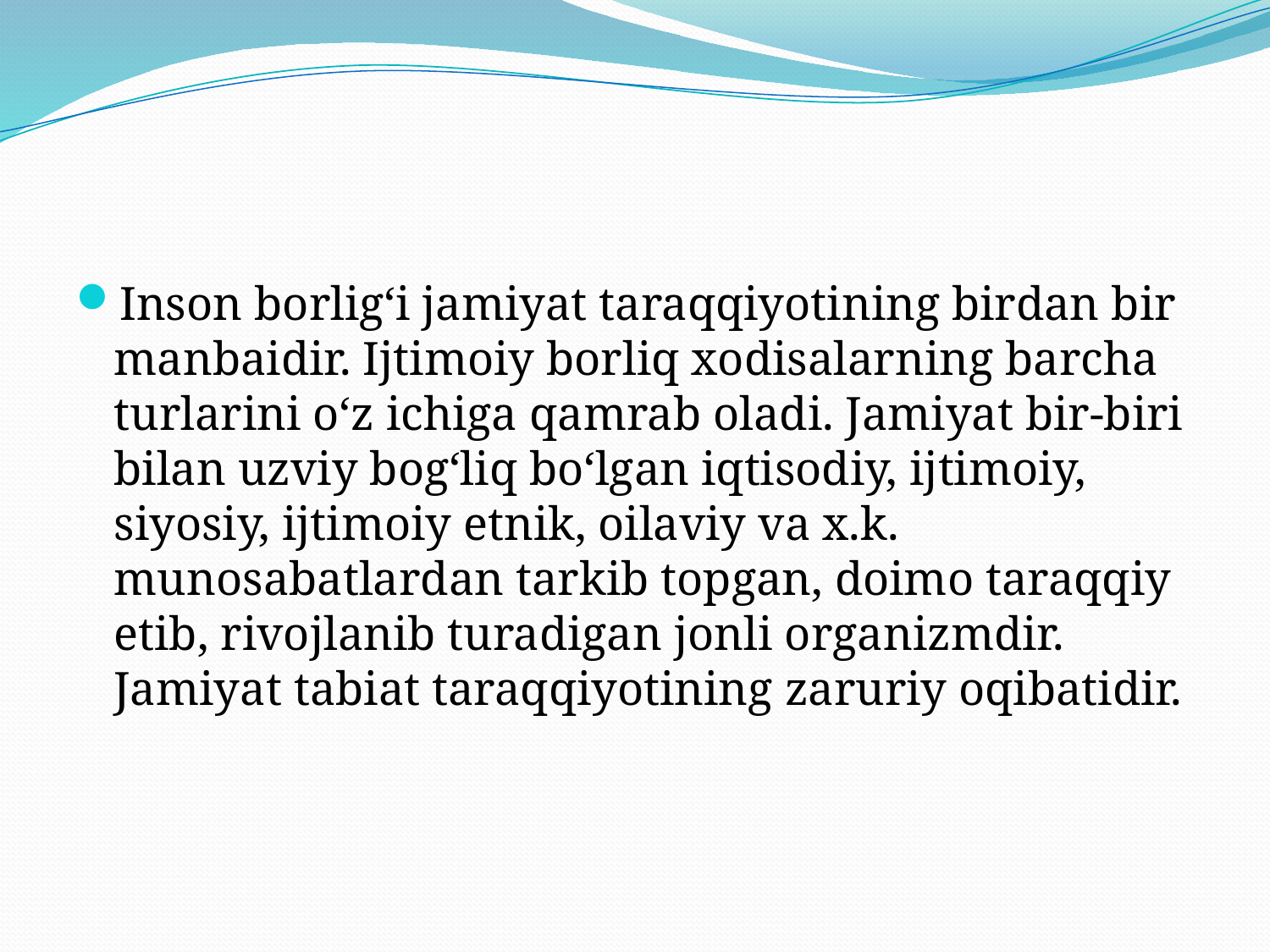

#
Inson borlig‘i jamiyat taraqqiyotining birdan bir manbaidir. Ijtimoiy borliq xodisalarning barcha turlarini o‘z ichiga qamrab oladi. Jamiyat bir-biri bilan uzviy bog‘liq bo‘lgan iqtisodiy, ijtimoiy, siyosiy, ijtimoiy etnik, oilaviy va x.k. munosabatlardan tarkib topgan, doimo taraqqiy etib, rivojlanib turadigan jonli organizmdir. Jamiyat tabiat taraqqiyotining zaruriy oqibatidir.